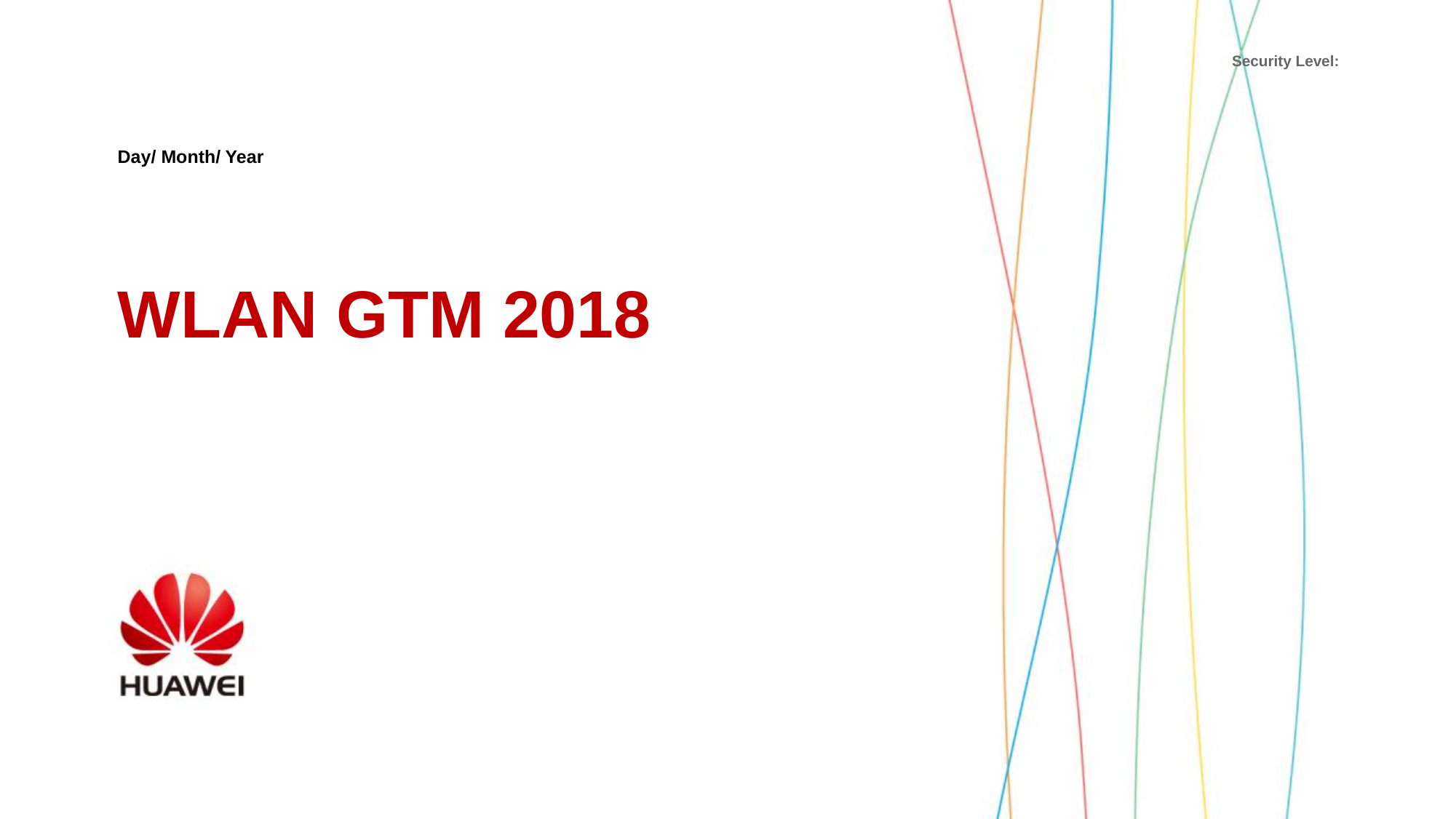

Day/ Month/ Year
# WLAN GTM 2018